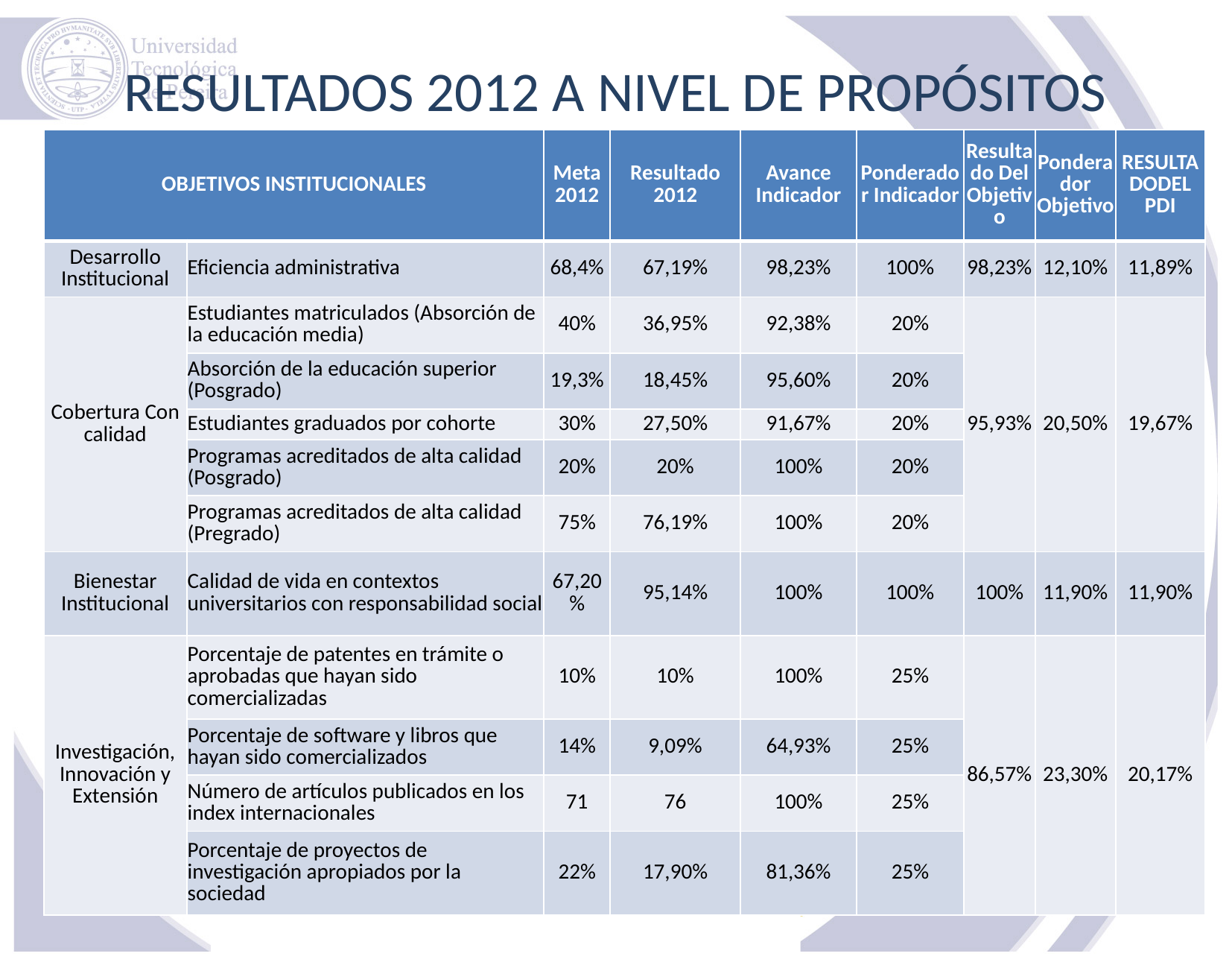

# RESULTADOS 2012 A NIVEL DE PROPÓSITOS
| OBJETIVOS INSTITUCIONALES |  | Meta 2012 | Resultado 2012 | Avance Indicador | Ponderador Indicador | Resultado Del Objetivo | Ponderador Objetivo | RESULTADODEL PDI |
| --- | --- | --- | --- | --- | --- | --- | --- | --- |
| Desarrollo Institucional | Eficiencia administrativa | 68,4% | 67,19% | 98,23% | 100% | 98,23% | 12,10% | 11,89% |
| Cobertura Con calidad | Estudiantes matriculados (Absorción de la educación media) | 40% | 36,95% | 92,38% | 20% | 95,93% | 20,50% | 19,67% |
|  | Absorción de la educación superior (Posgrado) | 19,3% | 18,45% | 95,60% | 20% |  |  |  |
|  | Estudiantes graduados por cohorte | 30% | 27,50% | 91,67% | 20% |  |  |  |
|  | Programas acreditados de alta calidad (Posgrado) | 20% | 20% | 100% | 20% |  |  |  |
|  | Programas acreditados de alta calidad (Pregrado) | 75% | 76,19% | 100% | 20% |  |  |  |
| Bienestar Institucional | Calidad de vida en contextos universitarios con responsabilidad social | 67,20% | 95,14% | 100% | 100% | 100% | 11,90% | 11,90% |
| Investigación, Innovación y Extensión | Porcentaje de patentes en trámite o aprobadas que hayan sido comercializadas | 10% | 10% | 100% | 25% | 86,57% | 23,30% | 20,17% |
|  | Porcentaje de software y libros que hayan sido comercializados | 14% | 9,09% | 64,93% | 25% |  |  |  |
|  | Número de artículos publicados en los index internacionales | 71 | 76 | 100% | 25% |  |  |  |
|  | Porcentaje de proyectos de investigación apropiados por la sociedad | 22% | 17,90% | 81,36% | 25% |  |  |  |